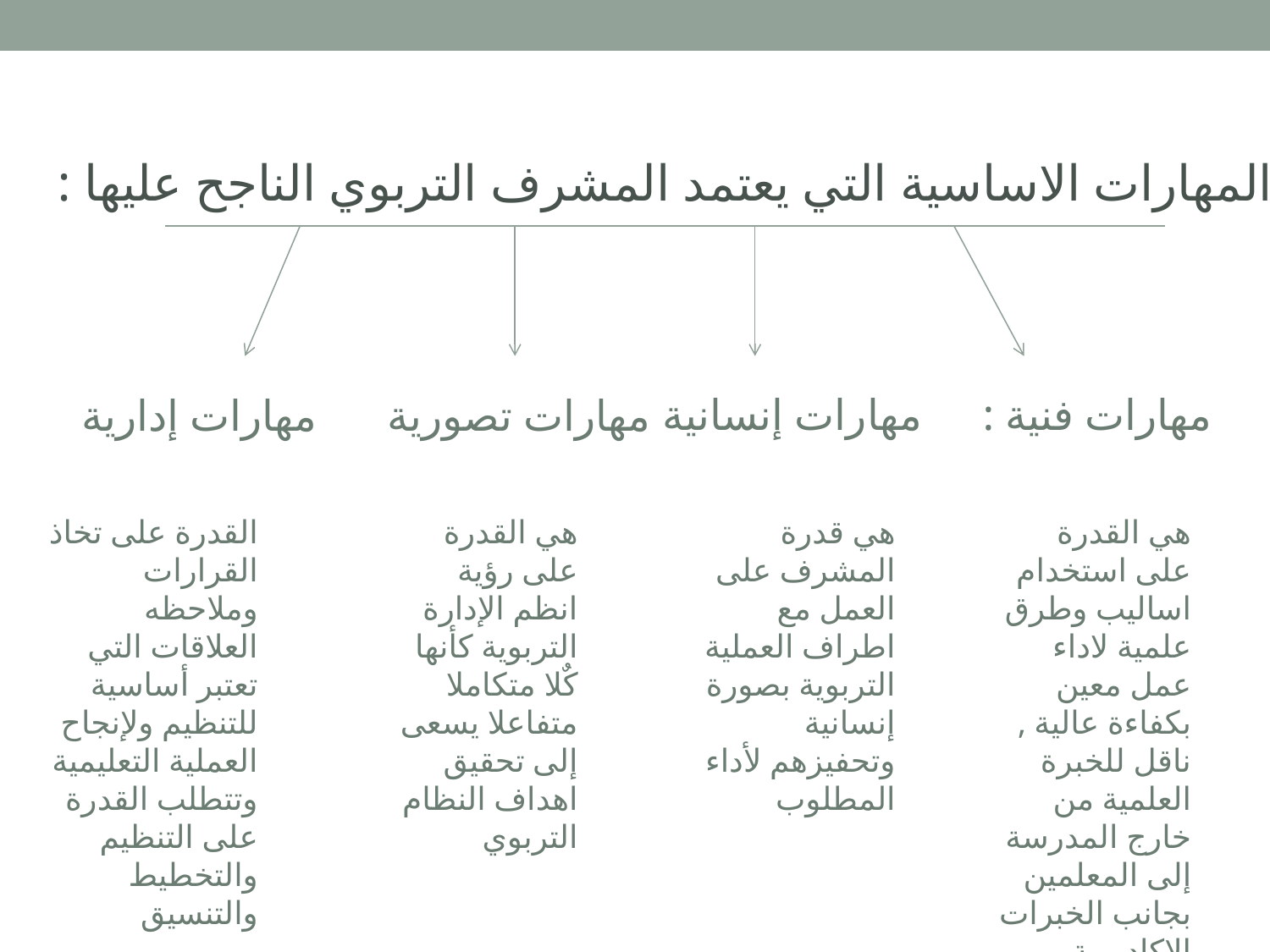

المهارات الاساسية التي يعتمد المشرف التربوي الناجح عليها :
مهارات إنسانية
مهارات فنية :
مهارات تصورية
مهارات إدارية
القدرة على تخاذ القرارات وملاحظه العلاقات التي تعتبر أساسية للتنظيم ولإنجاح العملية التعليمية وتتطلب القدرة على التنظيم والتخطيط والتنسيق
هي القدرة على رؤية انظم الإدارة التربوية كأنها كٌلا متكاملا متفاعلا يسعى إلى تحقيق اهداف النظام التربوي
هي قدرة المشرف على العمل مع اطراف العملية التربوية بصورة إنسانية وتحفيزهم لأداء المطلوب
هي القدرة على استخدام اساليب وطرق علمية لاداء عمل معين بكفاءة عالية , ناقل للخبرة العلمية من خارج المدرسة إلى المعلمين بجانب الخبرات الاكاديمية